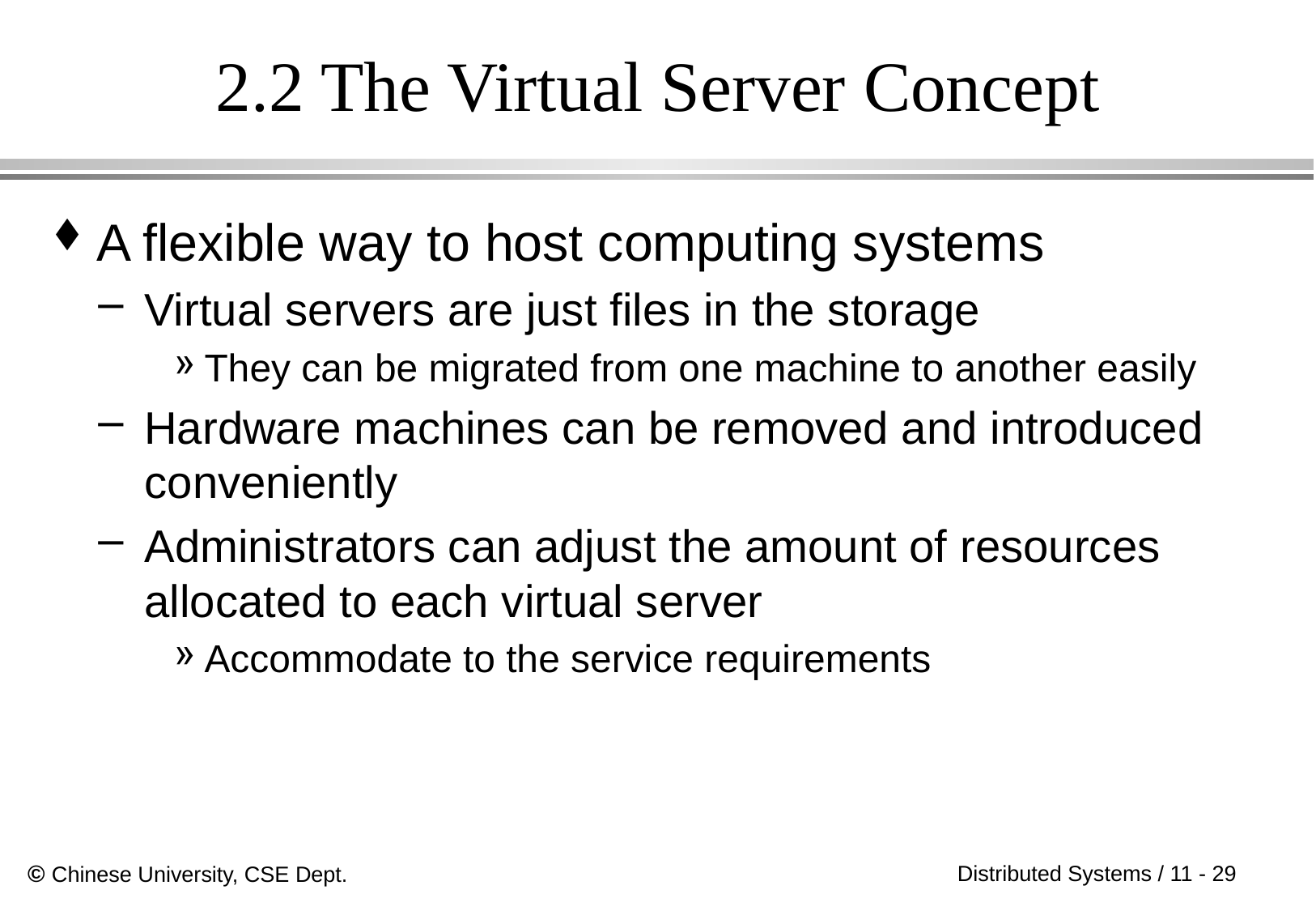

2.2 The Virtual Server Concept
A flexible way to host computing systems
Virtual servers are just files in the storage
They can be migrated from one machine to another easily
Hardware machines can be removed and introduced conveniently
Administrators can adjust the amount of resources allocated to each virtual server
Accommodate to the service requirements